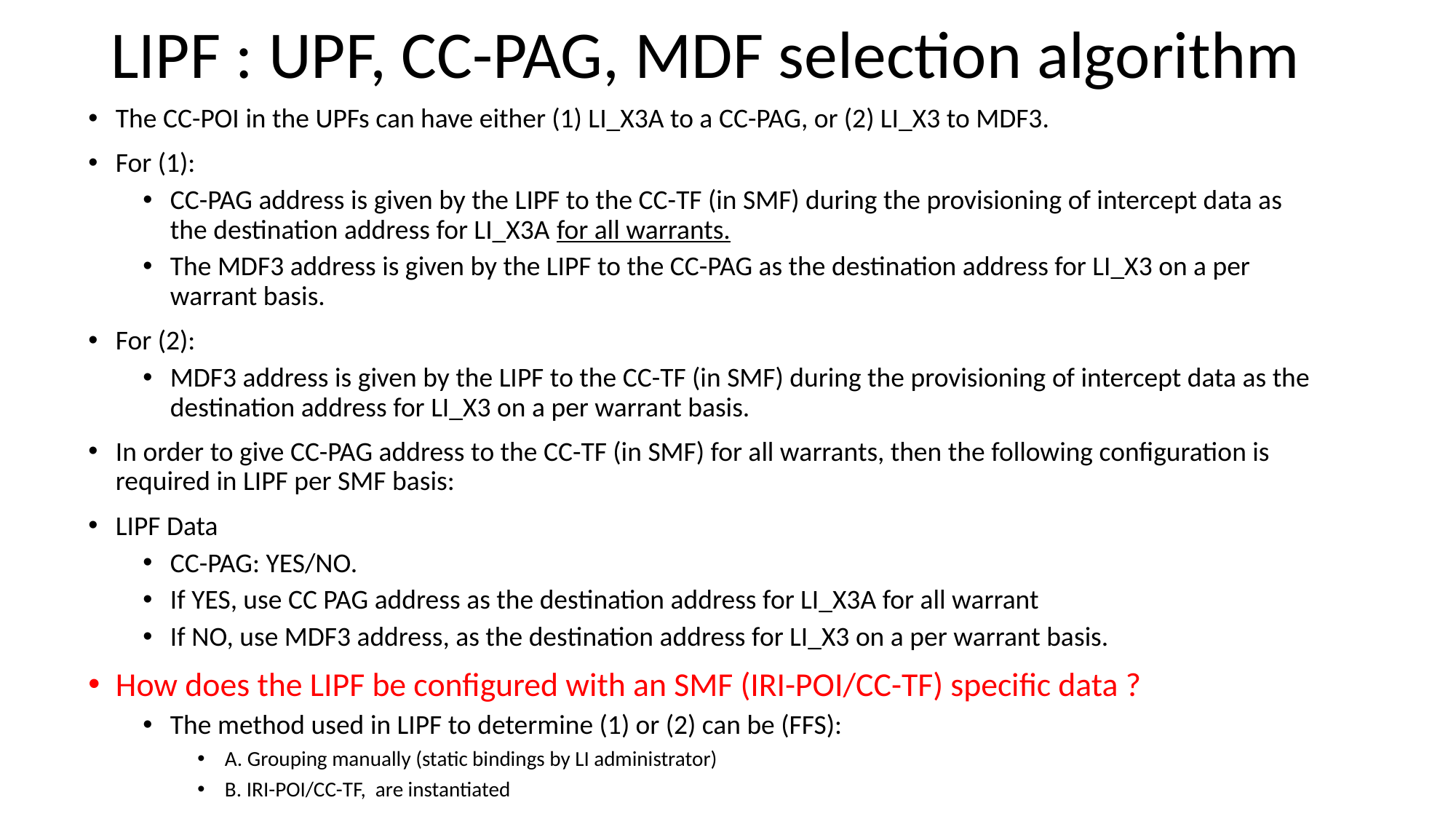

# LIPF : UPF, CC-PAG, MDF selection algorithm
The CC-POI in the UPFs can have either (1) LI_X3A to a CC-PAG, or (2) LI_X3 to MDF3.
For (1):
CC-PAG address is given by the LIPF to the CC-TF (in SMF) during the provisioning of intercept data as the destination address for LI_X3A for all warrants.
The MDF3 address is given by the LIPF to the CC-PAG as the destination address for LI_X3 on a per warrant basis.
For (2):
MDF3 address is given by the LIPF to the CC-TF (in SMF) during the provisioning of intercept data as the destination address for LI_X3 on a per warrant basis.
In order to give CC-PAG address to the CC-TF (in SMF) for all warrants, then the following configuration is required in LIPF per SMF basis:
LIPF Data
CC-PAG: YES/NO.
If YES, use CC PAG address as the destination address for LI_X3A for all warrant
If NO, use MDF3 address, as the destination address for LI_X3 on a per warrant basis.
How does the LIPF be configured with an SMF (IRI-POI/CC-TF) specific data ?
The method used in LIPF to determine (1) or (2) can be (FFS):
A. Grouping manually (static bindings by LI administrator)
B. IRI-POI/CC-TF,  are instantiated